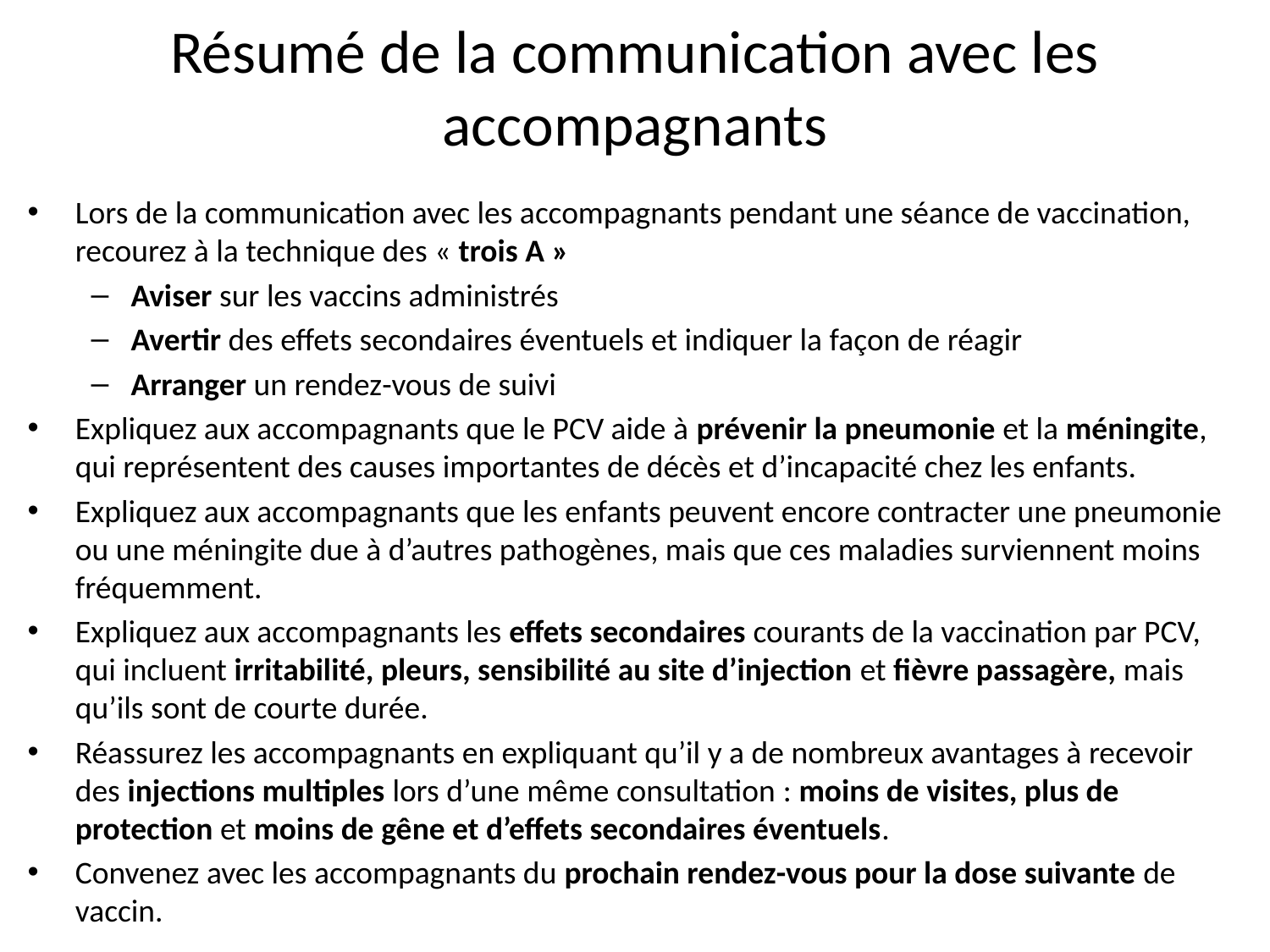

# Résumé de la communication avec les accompagnants
Lors de la communication avec les accompagnants pendant une séance de vaccination, recourez à la technique des « trois A »
Aviser sur les vaccins administrés
Avertir des effets secondaires éventuels et indiquer la façon de réagir
Arranger un rendez-vous de suivi
Expliquez aux accompagnants que le PCV aide à prévenir la pneumonie et la méningite, qui représentent des causes importantes de décès et d’incapacité chez les enfants.
Expliquez aux accompagnants que les enfants peuvent encore contracter une pneumonie ou une méningite due à d’autres pathogènes, mais que ces maladies surviennent moins fréquemment.
Expliquez aux accompagnants les effets secondaires courants de la vaccination par PCV, qui incluent irritabilité, pleurs, sensibilité au site d’injection et fièvre passagère, mais qu’ils sont de courte durée.
Réassurez les accompagnants en expliquant qu’il y a de nombreux avantages à recevoir des injections multiples lors d’une même consultation : moins de visites, plus de protection et moins de gêne et d’effets secondaires éventuels.
Convenez avec les accompagnants du prochain rendez-vous pour la dose suivante de vaccin.